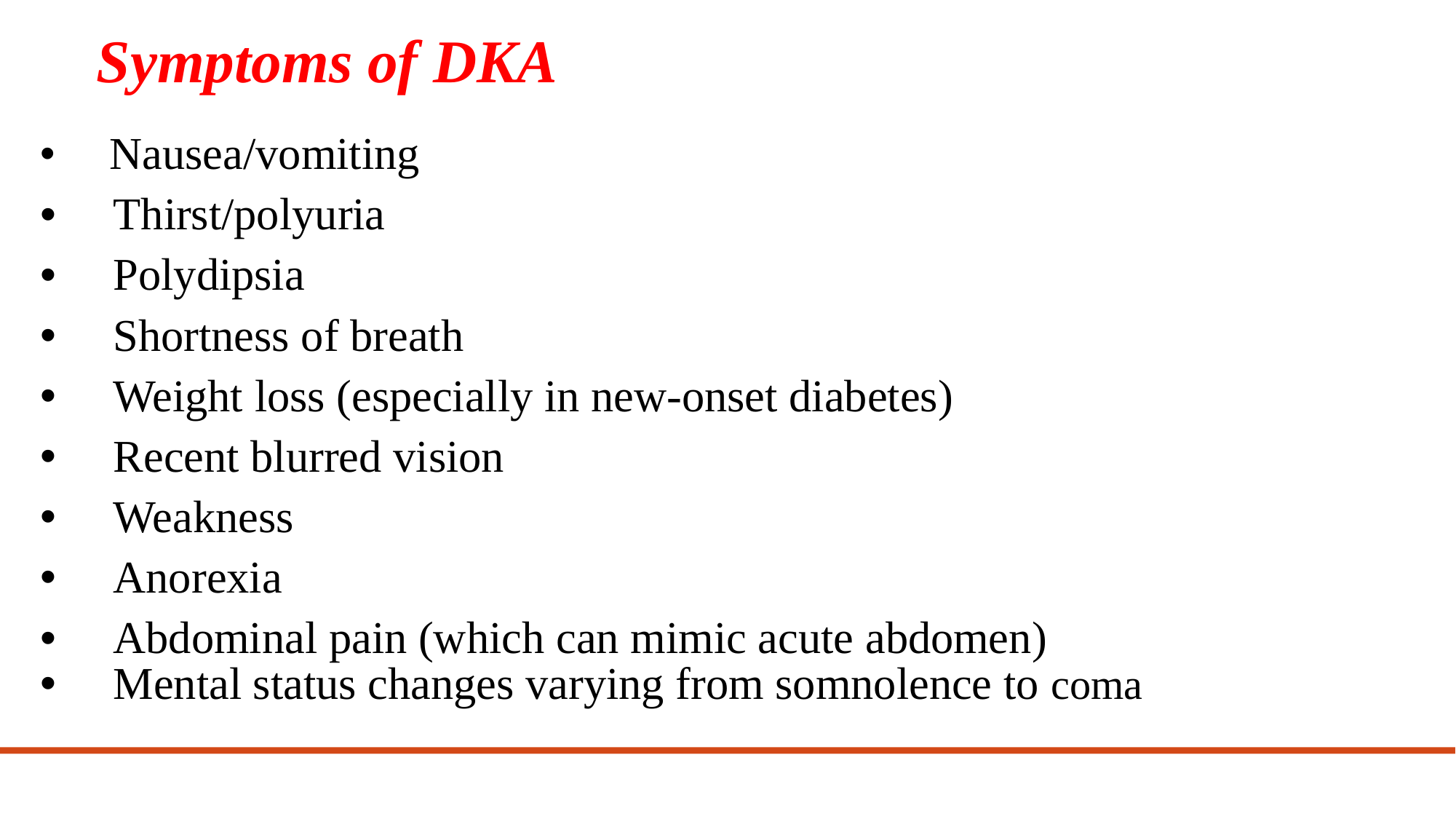

# Symptoms of DKA
    Nausea/vomiting
    Thirst/polyuria
    Polydipsia
    Shortness of breath
    Weight loss (especially in new-onset diabetes)
    Recent blurred vision
    Weakness
    Anorexia
    Abdominal pain (which can mimic acute abdomen)
    Mental status changes varying from somnolence to coma